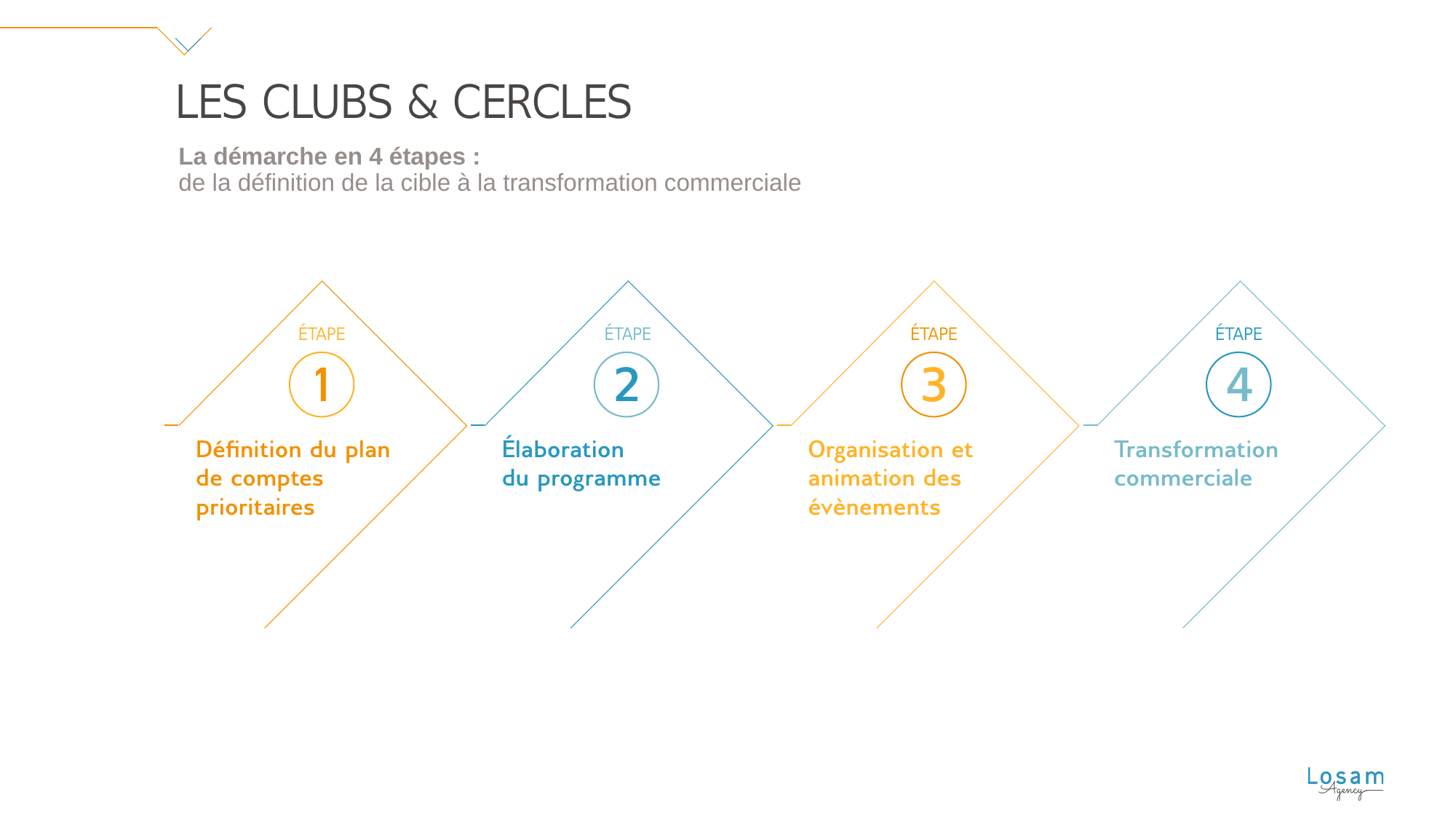

LES CLUBS & CERCLES
La démarche en 4 étapes :
de la définition de la cible à la transformation commerciale
étape
1
étape
2
étape
3
étape
4

Définition du plan de comptes prioritaires
Élaboration
du programme
Organisation et animation des évènements
Transformation commerciale